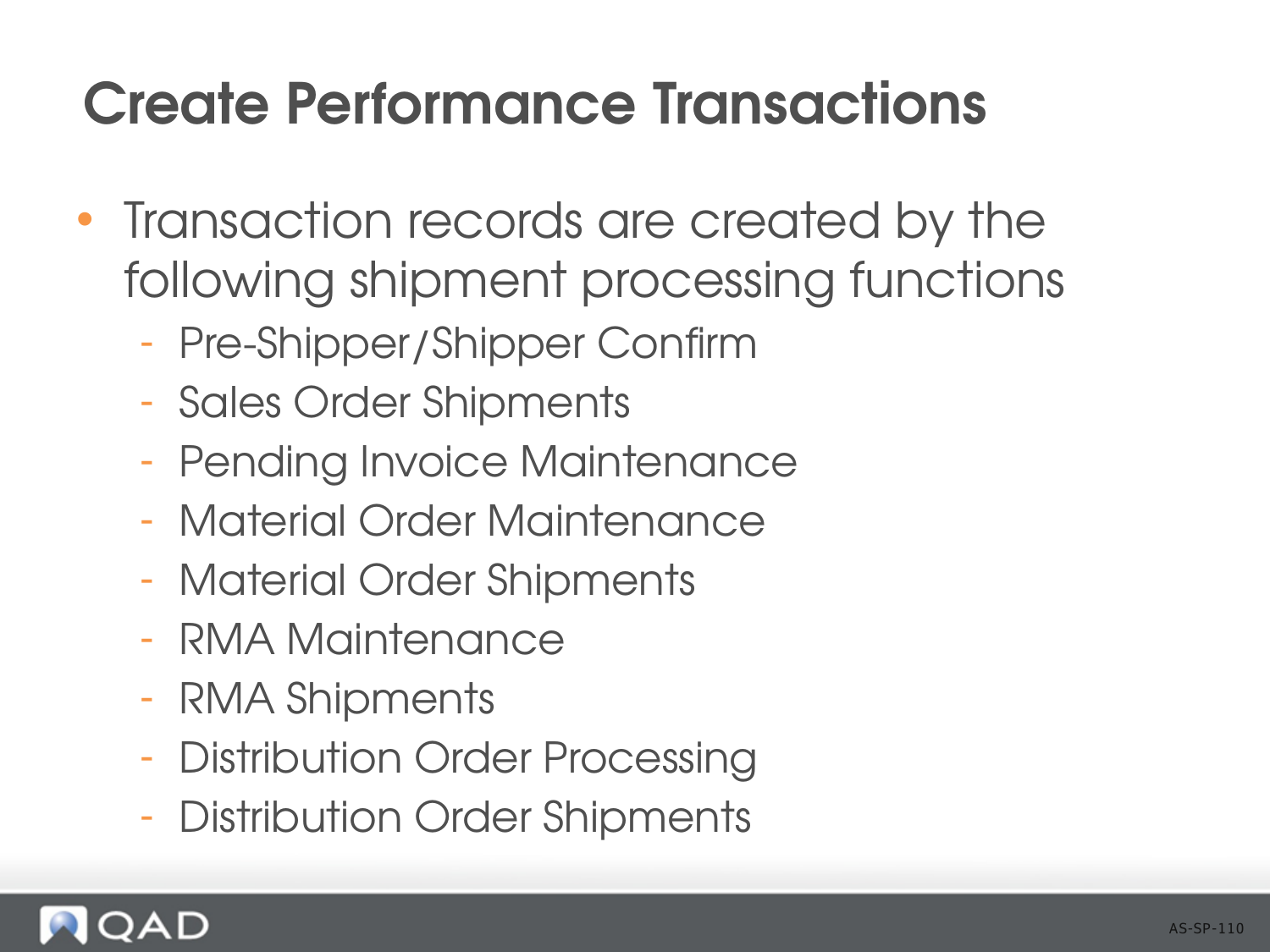

# Create Performance Transactions
Transaction records are created by the following shipment processing functions
Pre-Shipper/Shipper Confirm
Sales Order Shipments
Pending Invoice Maintenance
Material Order Maintenance
Material Order Shipments
RMA Maintenance
RMA Shipments
Distribution Order Processing
Distribution Order Shipments

AS-SP-110